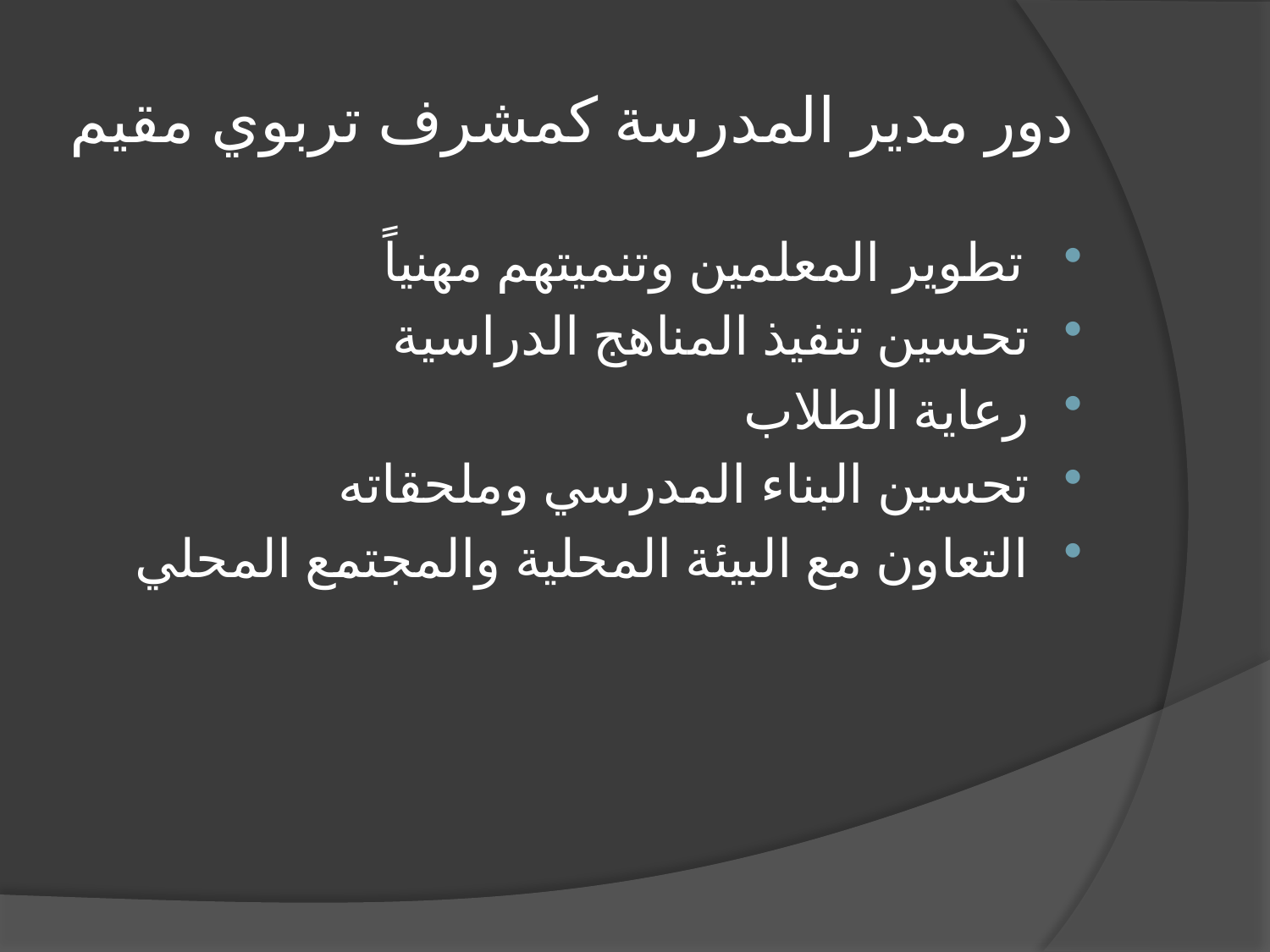

# دور مدير المدرسة كمشرف تربوي مقيم
تطوير المعلمين وتنميتهم مهنياً
تحسين تنفيذ المناهج الدراسية
رعاية الطلاب
تحسين البناء المدرسي وملحقاته
التعاون مع البيئة المحلية والمجتمع المحلي